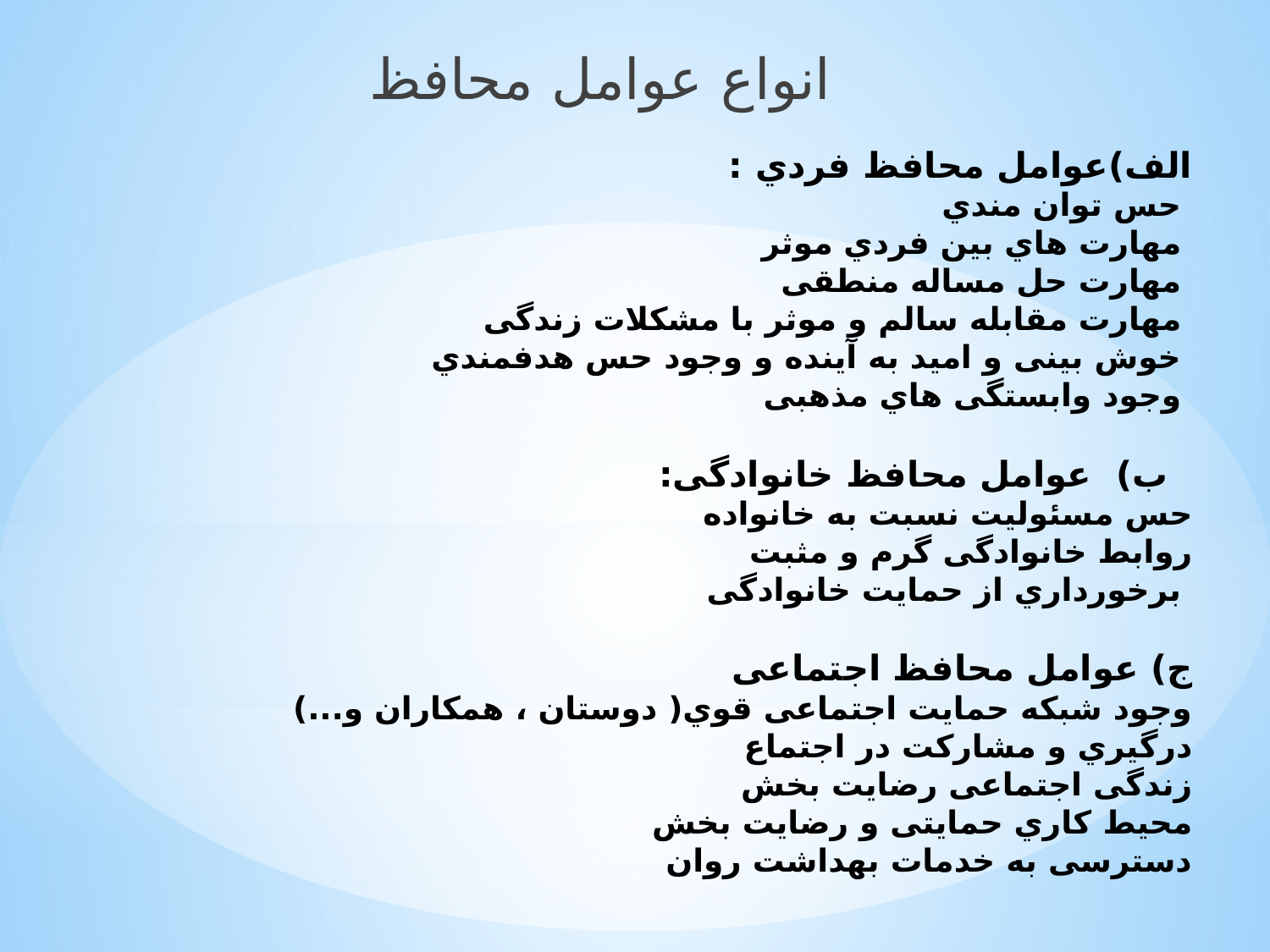

انواع عوامل محافظ
# اﻟﻒ)ﻋﻮاﻣﻞ ﻣﺤﺎﻓﻆ ﻓﺮدي : ﺣﺲ ﺗﻮان ﻣﻨﺪي ﻣﻬﺎرت ﻫﺎي ﺑﯿﻦ ﻓﺮدي ﻣﻮﺛﺮ ﻣﻬﺎرت ﺣﻞ ﻣﺴﺎﻟﻪ ﻣﻨﻄﻘﯽ ﻣﻬﺎرت ﻣﻘﺎﺑﻠﻪ ﺳﺎﻟﻢ و ﻣﻮﺛﺮ ﺑﺎ ﻣﺸﮑﻼت زﻧﺪﮔﯽ ﺧﻮش ﺑﯿﻨﯽ و اﻣﯿﺪ ﺑﻪ آﯾﻨﺪه و وﺟﻮد ﺣﺲ ﻫﺪﻓﻤﻨﺪي وﺟﻮد واﺑﺴﺘﮕﯽ ﻫﺎي ﻣﺬﻫﺒﯽ   ب)  ﻋﻮاﻣﻞ ﻣﺤﺎﻓﻆ ﺧﺎﻧﻮادﮔﯽ: ﺣﺲ ﻣﺴﺌﻮﻟﯿﺖ ﻧﺴﺒﺖ ﺑﻪ ﺧﺎﻧﻮاده رواﺑﻂ ﺧﺎﻧﻮادﮔﯽ ﮔﺮم و ﻣﺜﺒﺖ ﺑﺮﺧﻮرداري از ﺣﻤﺎﯾﺖ ﺧﺎﻧﻮادﮔﯽ   ج) ﻋﻮاﻣﻞ ﻣﺤﺎﻓﻆ اﺟﺘﻤﺎﻋﯽ وﺟﻮد ﺷﺒﮑﻪ ﺣﻤﺎﯾﺖ اﺟﺘﻤﺎﻋﯽ ﻗﻮي( دوﺳﺘﺎن ، ﻫﻤﮑﺎران و...) درﮔﯿﺮي و ﻣﺸﺎرﮐﺖ در اﺟﺘﻤﺎع زﻧﺪﮔﯽ اﺟﺘﻤﺎﻋﯽ رﺿﺎﯾﺖ ﺑﺨﺶ ﻣﺤﯿﻂ ﮐﺎري ﺣﻤﺎﯾﺘﯽ و رﺿﺎﯾﺖ ﺑﺨﺶ دﺳﺘﺮﺳﯽ ﺑﻪ ﺧﺪﻣﺎت ﺑﻬﺪاﺷﺖ روان